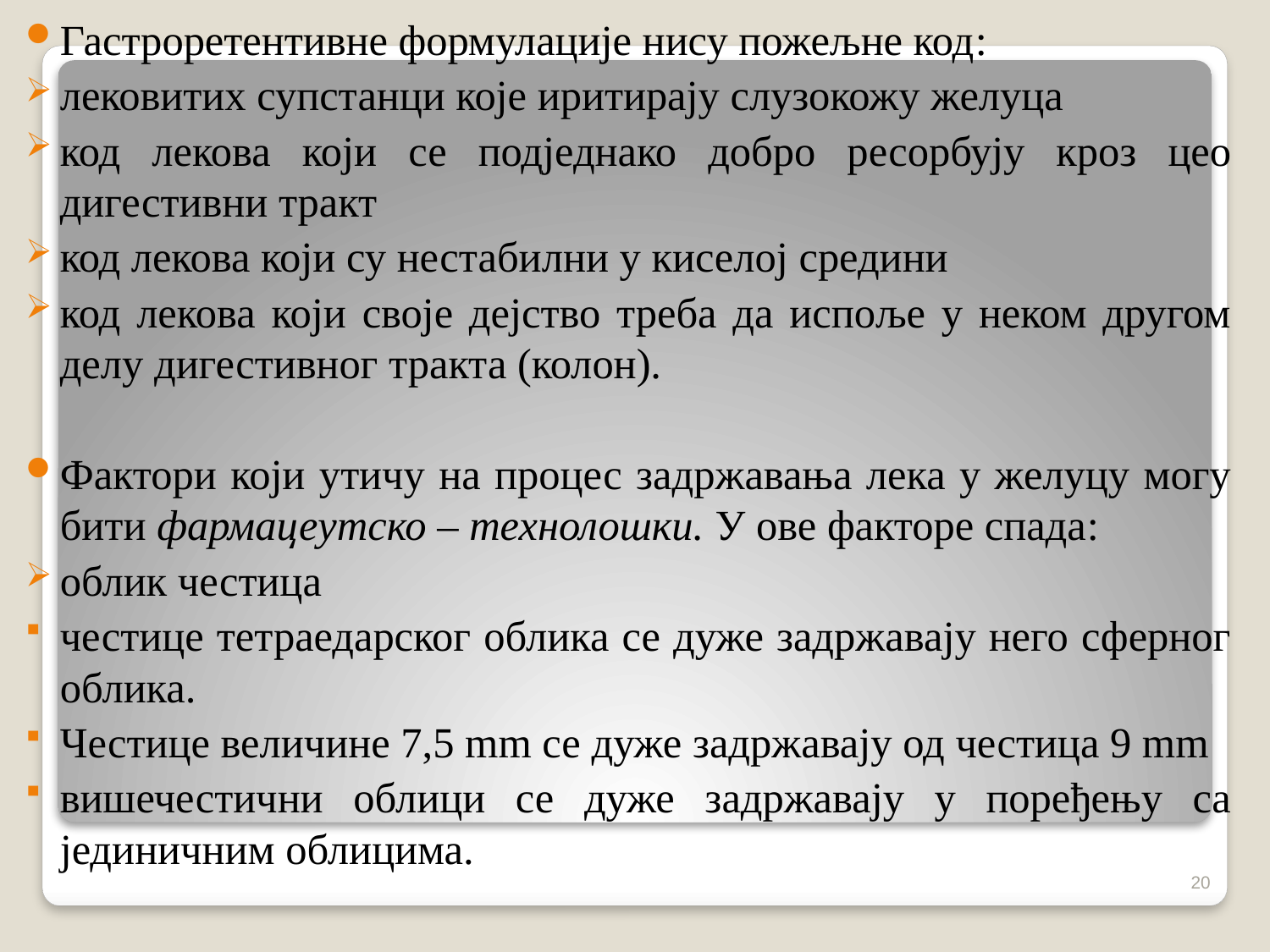

Гастроретентивне формулације нису пожељне код:
лековитих супстанци које иритирају слузокожу желуца
код лекова који се подједнако добро ресорбују кроз цео дигестивни тракт
код лекова који су нестабилни у киселој средини
код лекова који своје дејство треба да испоље у неком другом делу дигестивног тракта (колон).

Фактори који утичу на процес задржавања лека у желуцу могу бити фармацеутско – технолошки. У ове факторе спада:
облик честица
честице тетраедарског облика се дуже задржавају него сферног облика.
Честице величине 7,5 mm се дуже задржавају од честица 9 mm
вишечестични облици се дуже задржавају у поређењу са јединичним облицима.
20